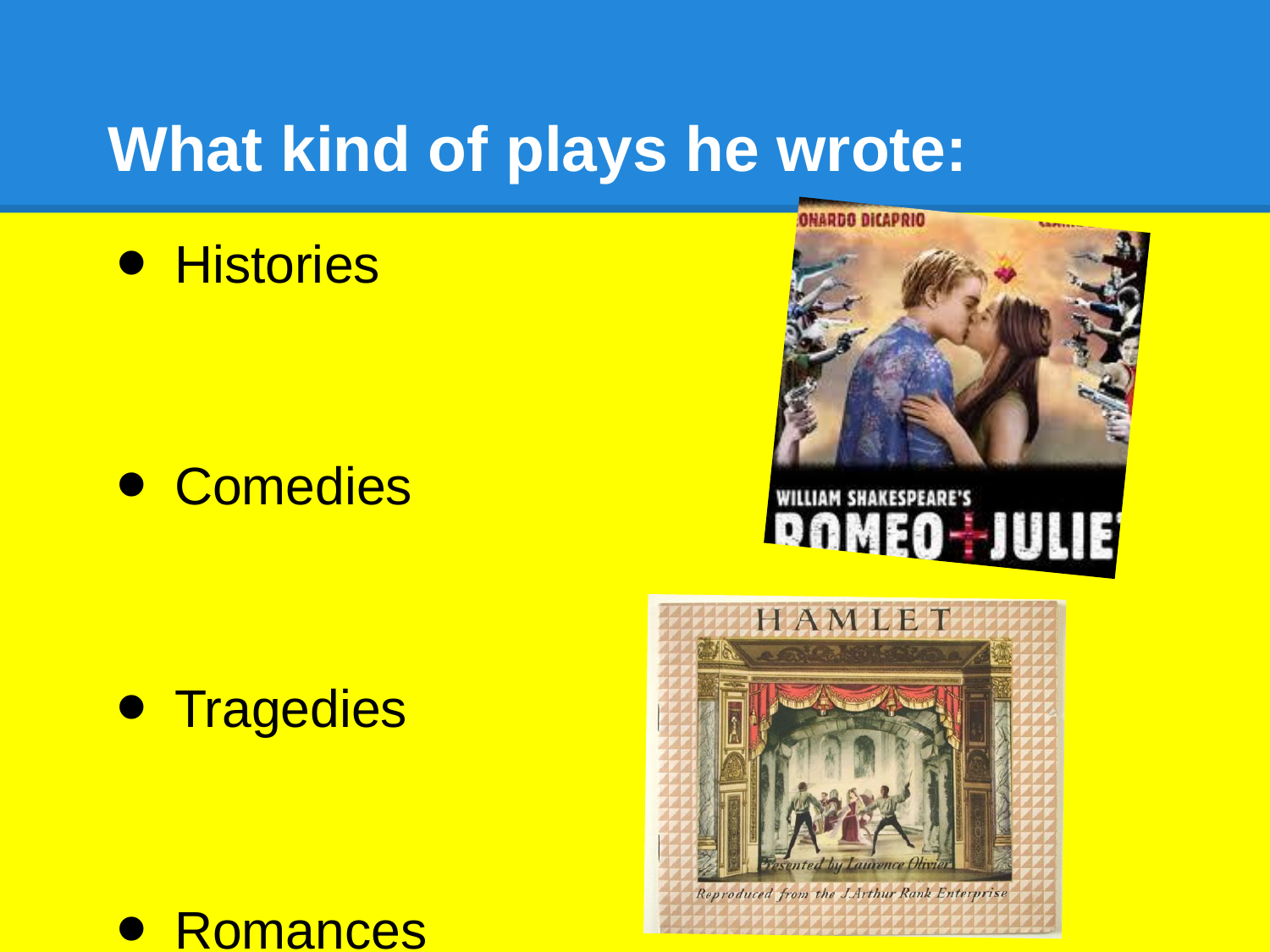

# What kind of plays he wrote:

Histories

Comedies

Tragedies

Romances